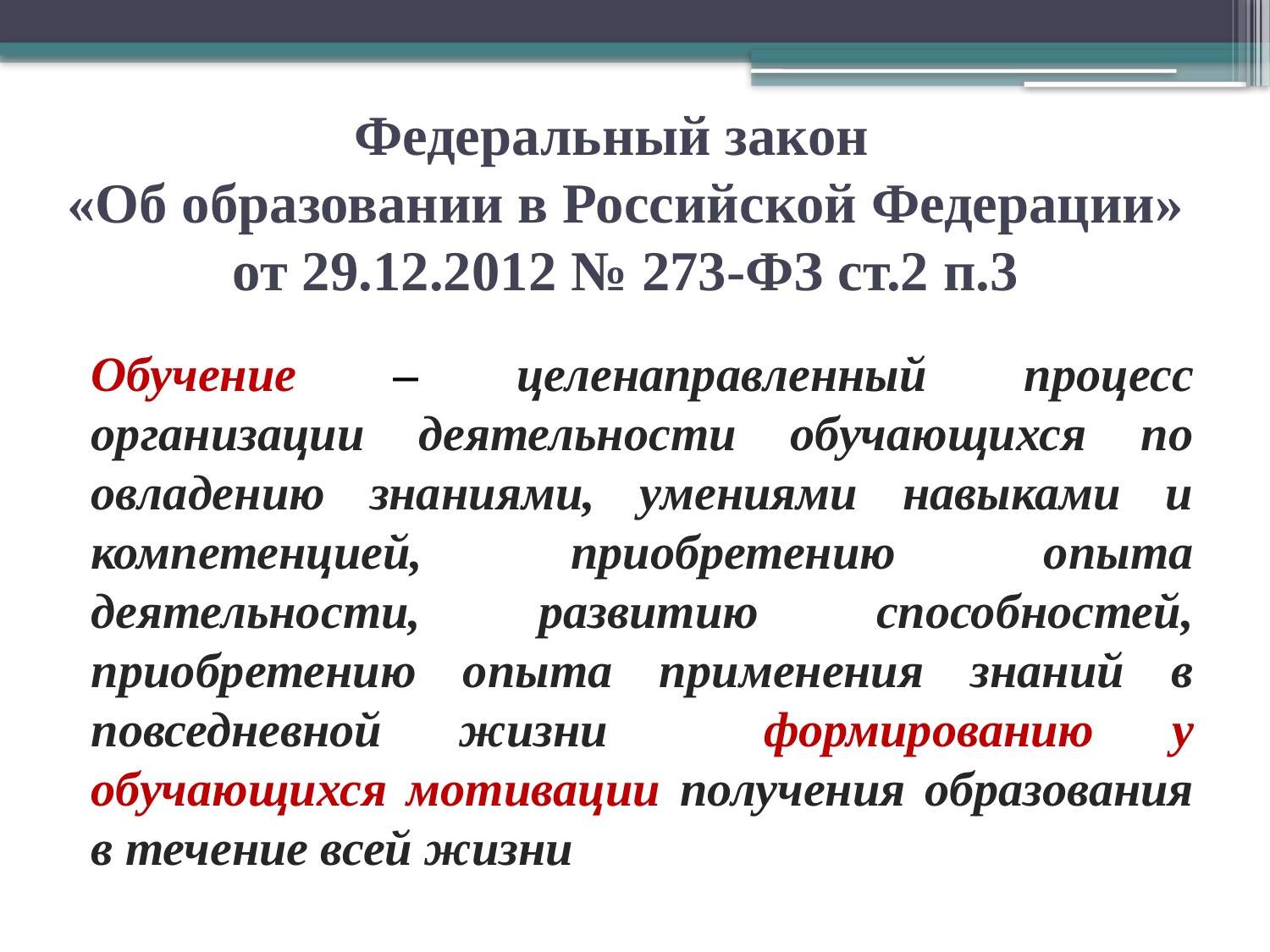

# Федеральный закон «Об образовании в Российской Федерации» от 29.12.2012 № 273-ФЗ ст.2 п.3
Обучение – целенаправленный процесс организации деятельности обучающихся по овладению знаниями, умениями навыками и компетенцией, приобретению опыта деятельности, развитию способностей, приобретению опыта применения знаний в повседневной жизни  формированию у обучающихся мотивации получения образования в течение всей жизни